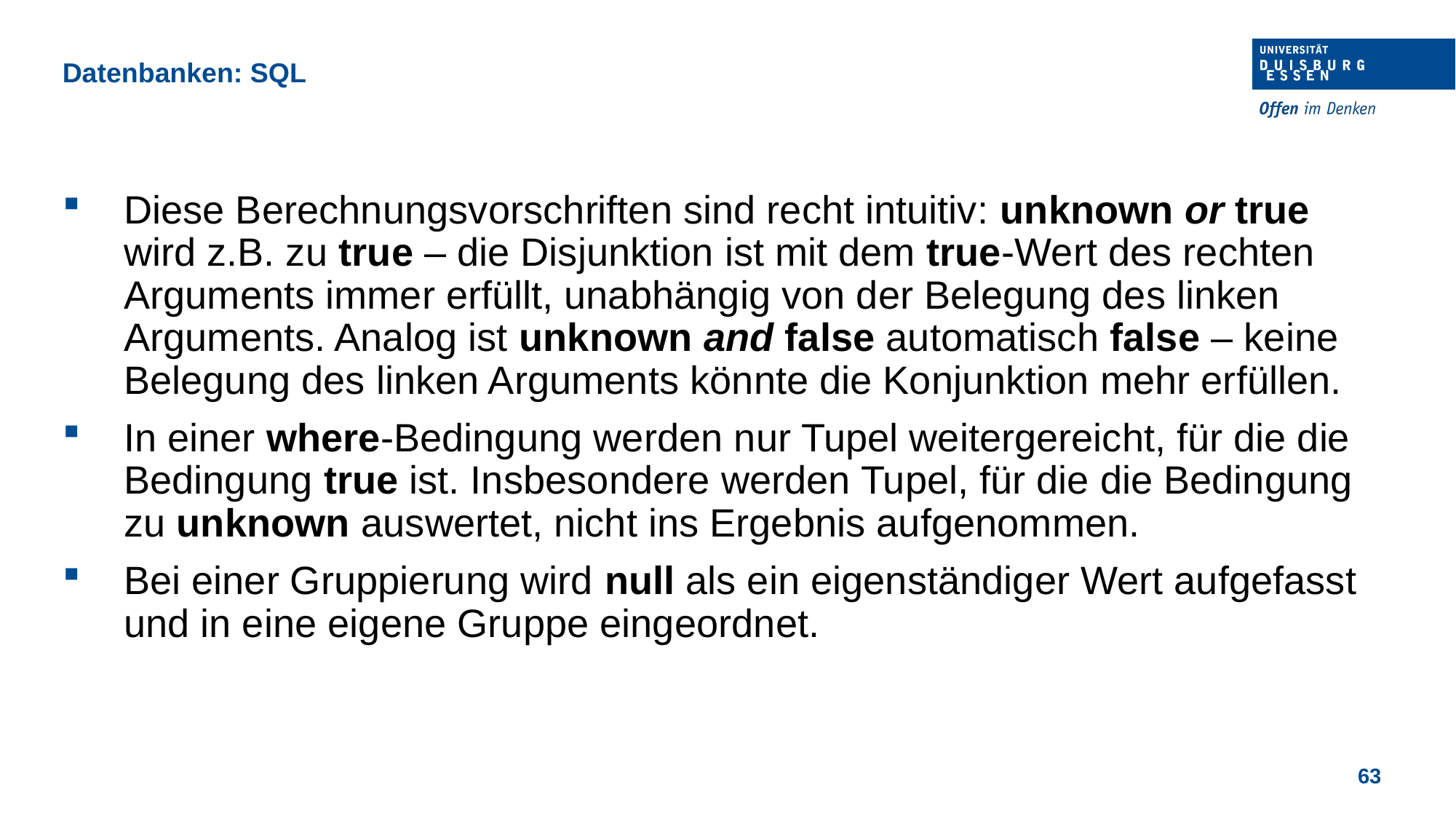

Datenbanken: SQL
Diese Berechnungsvorschriften sind recht intuitiv: unknown or true wird z.B. zu true – die Disjunktion ist mit dem true-Wert des rechten Arguments immer erfüllt, unabhängig von der Belegung des linken Arguments. Analog ist unknown and false automatisch false – keine Belegung des linken Arguments könnte die Konjunktion mehr erfüllen.
In einer where-Bedingung werden nur Tupel weitergereicht, für die die Bedingung true ist. Insbesondere werden Tupel, für die die Bedingung zu unknown auswertet, nicht ins Ergebnis aufgenommen.
Bei einer Gruppierung wird null als ein eigenständiger Wert aufgefasst und in eine eigene Gruppe eingeordnet.
63